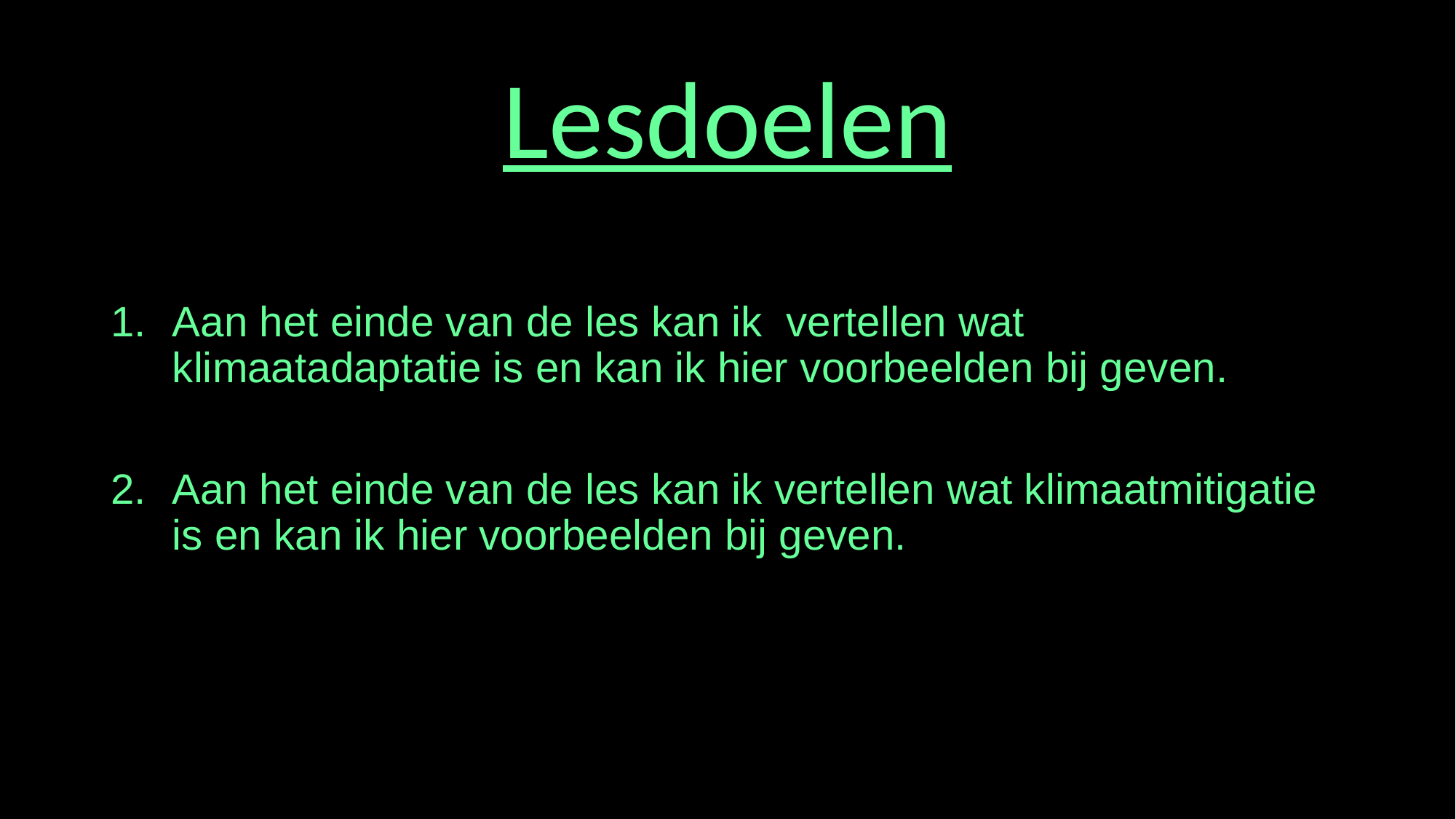

# Lesdoelen
Aan het einde van de les kan ik  vertellen wat klimaatadaptatie is en kan ik hier voorbeelden bij geven.

Aan het einde van de les kan ik vertellen wat klimaatmitigatie is en kan ik hier voorbeelden bij geven.